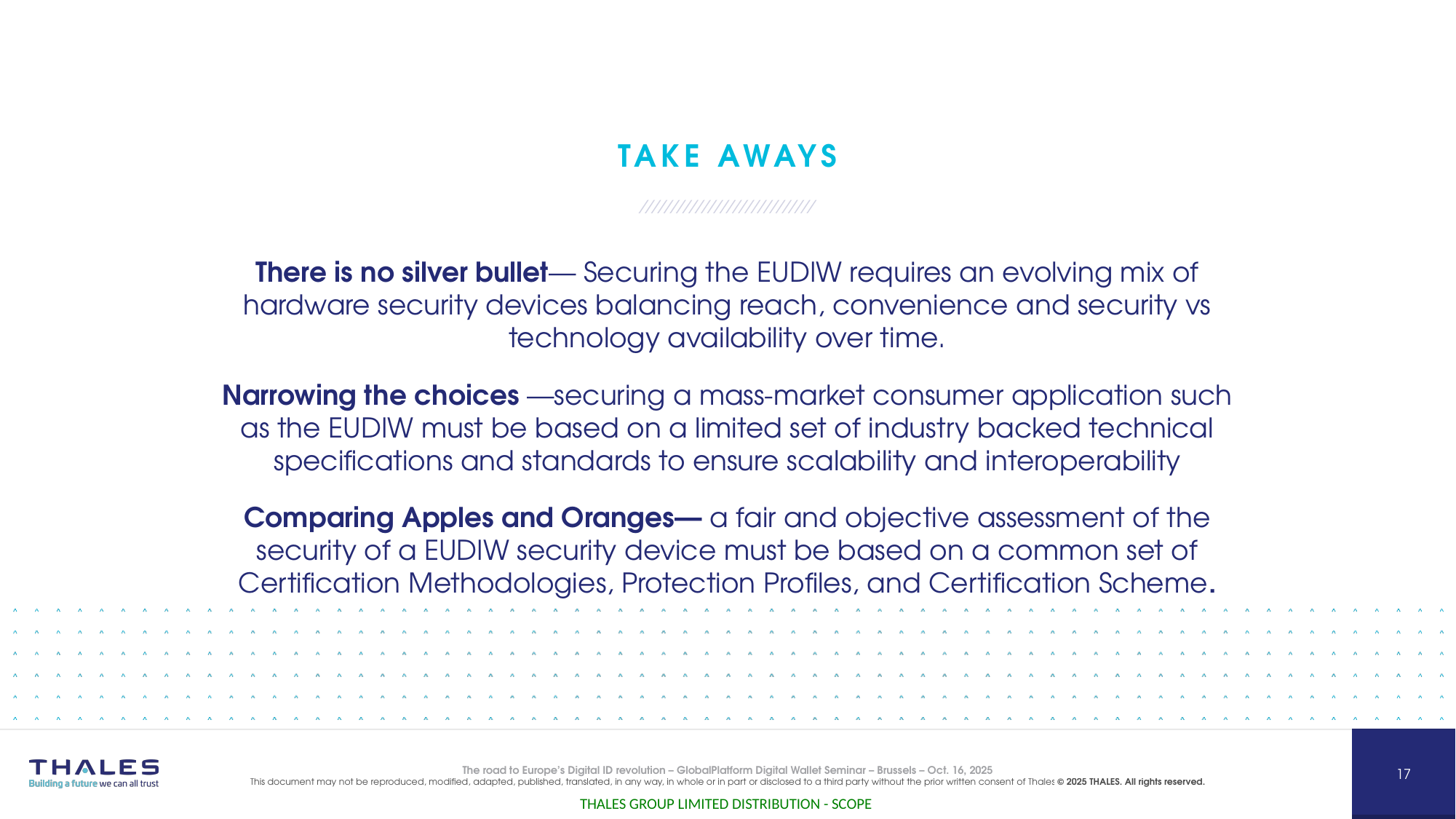

# Take aways
There is no silver bullet— Securing the EUDIW requires an evolving mix of hardware security devices balancing reach, convenience and security vs technology availability over time.
Narrowing the choices —securing a mass-market consumer application such as the EUDIW must be based on a limited set of industry backed technical specifications and standards to ensure scalability and interoperability
Comparing Apples and Oranges— a fair and objective assessment of the security of a EUDIW security device must be based on a common set of Certification Methodologies, Protection Profiles, and Certification Scheme.